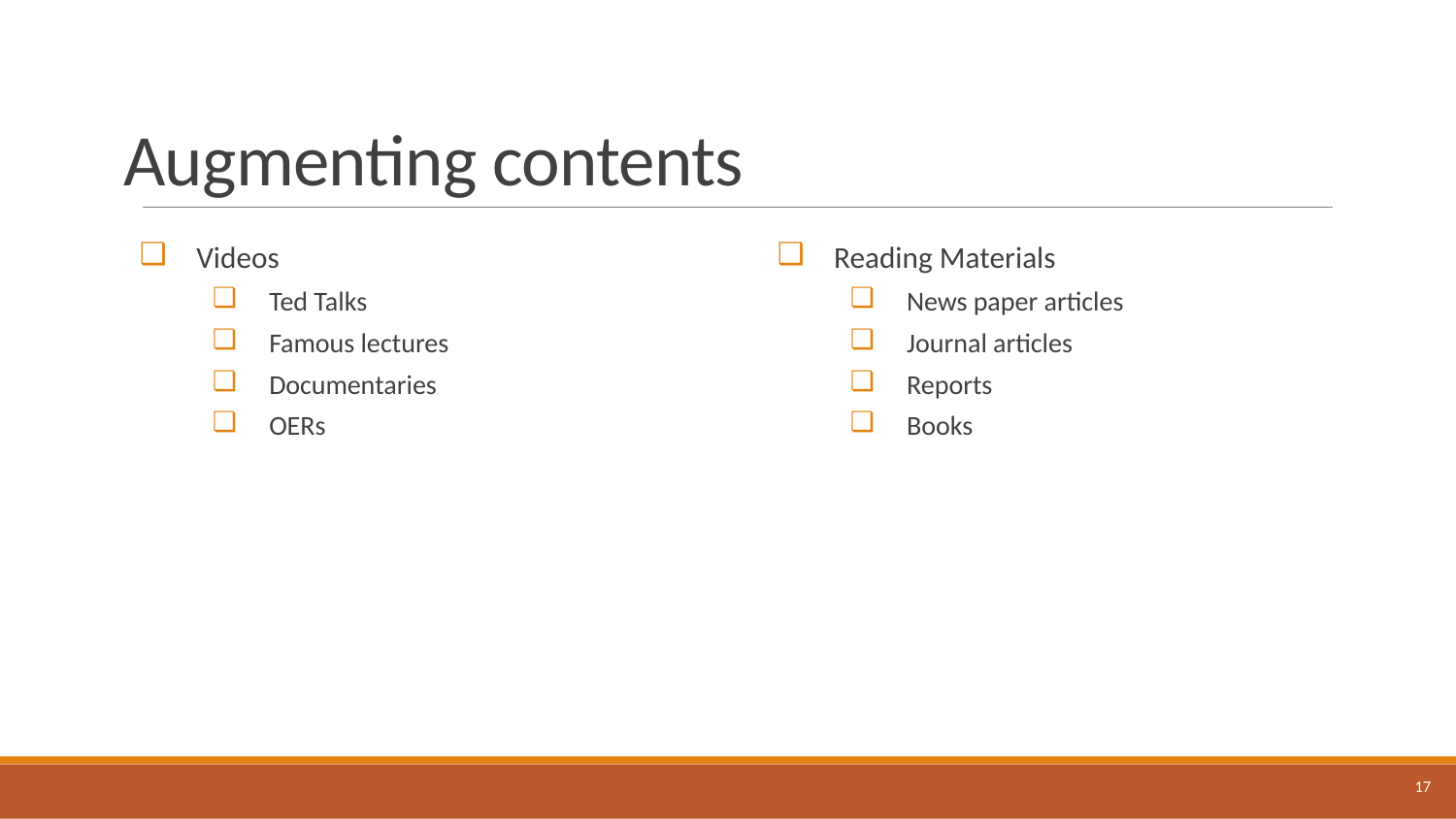

# Augmenting contents
Videos
Ted Talks
Famous lectures
Documentaries
OERs

Reading Materials
News paper articles
Journal articles
Reports
Books
17